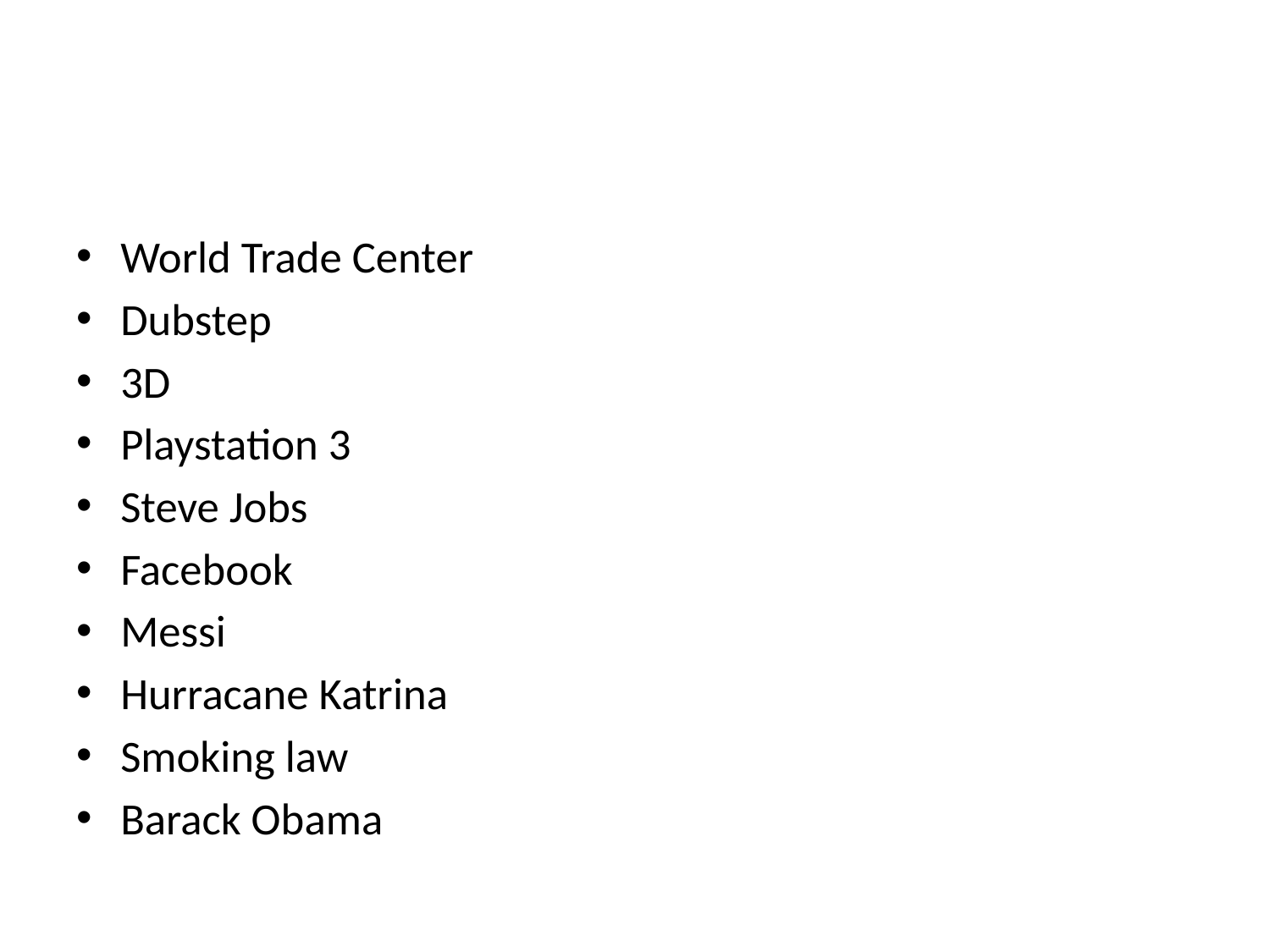

#
World Trade Center
Dubstep
3D
Playstation 3
Steve Jobs
Facebook
Messi
Hurracane Katrina
Smoking law
Barack Obama